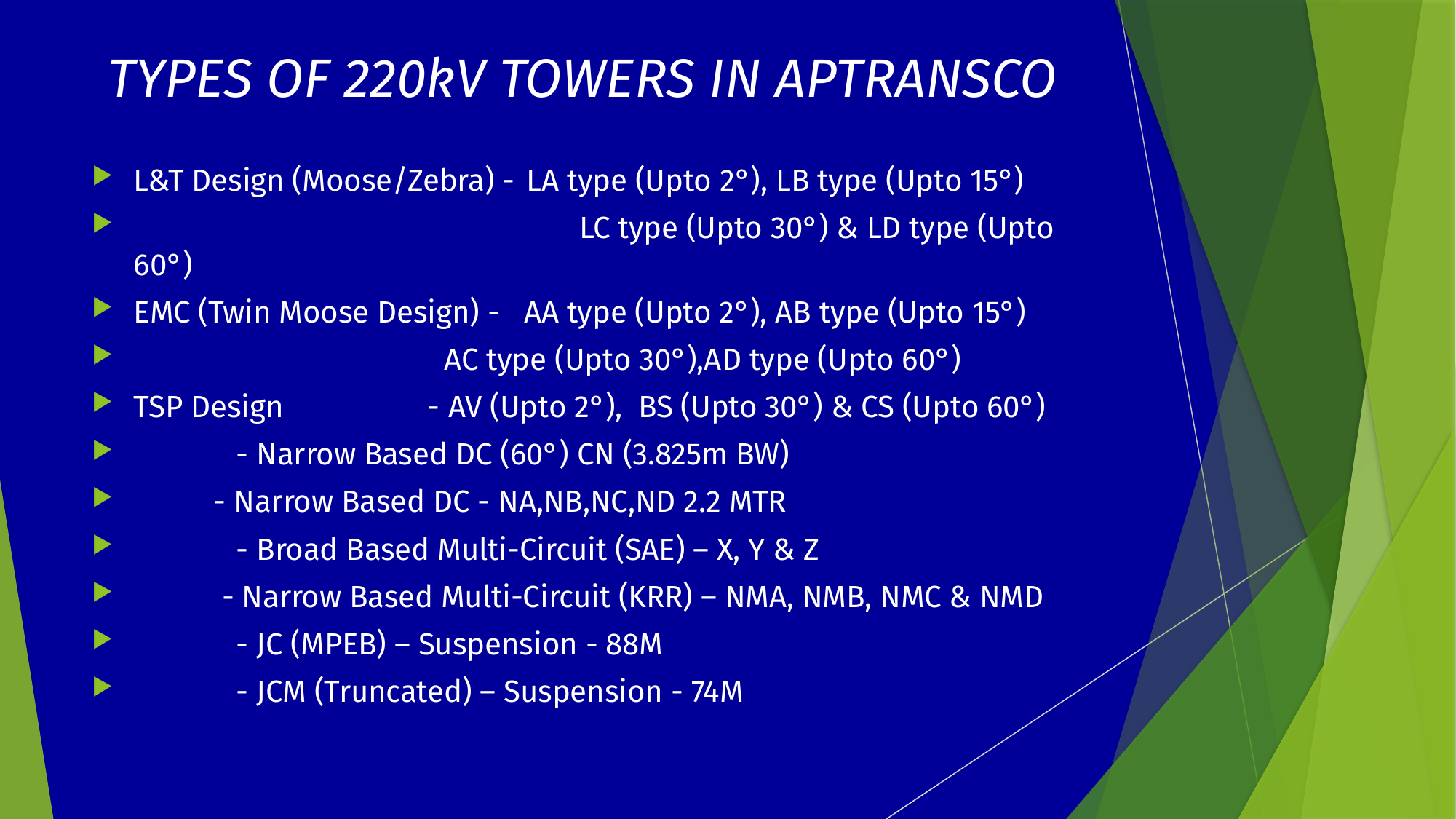

# TYPES OF 220kV TOWERS IN APTRANSCO
L&T Design (Moose/Zebra) - 	LA type (Upto 2°), LB type (Upto 15°)
	   	                                    LC type (Upto 30°) & LD type (Upto 60°)
EMC (Twin Moose Design) -   AA type (Upto 2°), AB type (Upto 15°)
			                             AC type (Upto 30°),AD type (Upto 60°)
TSP Design                  -	AV (Upto 2°),  BS (Upto 30°) & CS (Upto 60°)
		   - Narrow Based DC (60°) CN (3.825m BW)
          - Narrow Based DC - NA,NB,NC,ND 2.2 MTR
		   - Broad Based Multi-Circuit (SAE) – X, Y & Z
           - Narrow Based Multi-Circuit (KRR) – NMA, NMB, NMC & NMD
		   - JC (MPEB) – Suspension - 88M
		   - JCM (Truncated) – Suspension - 74M